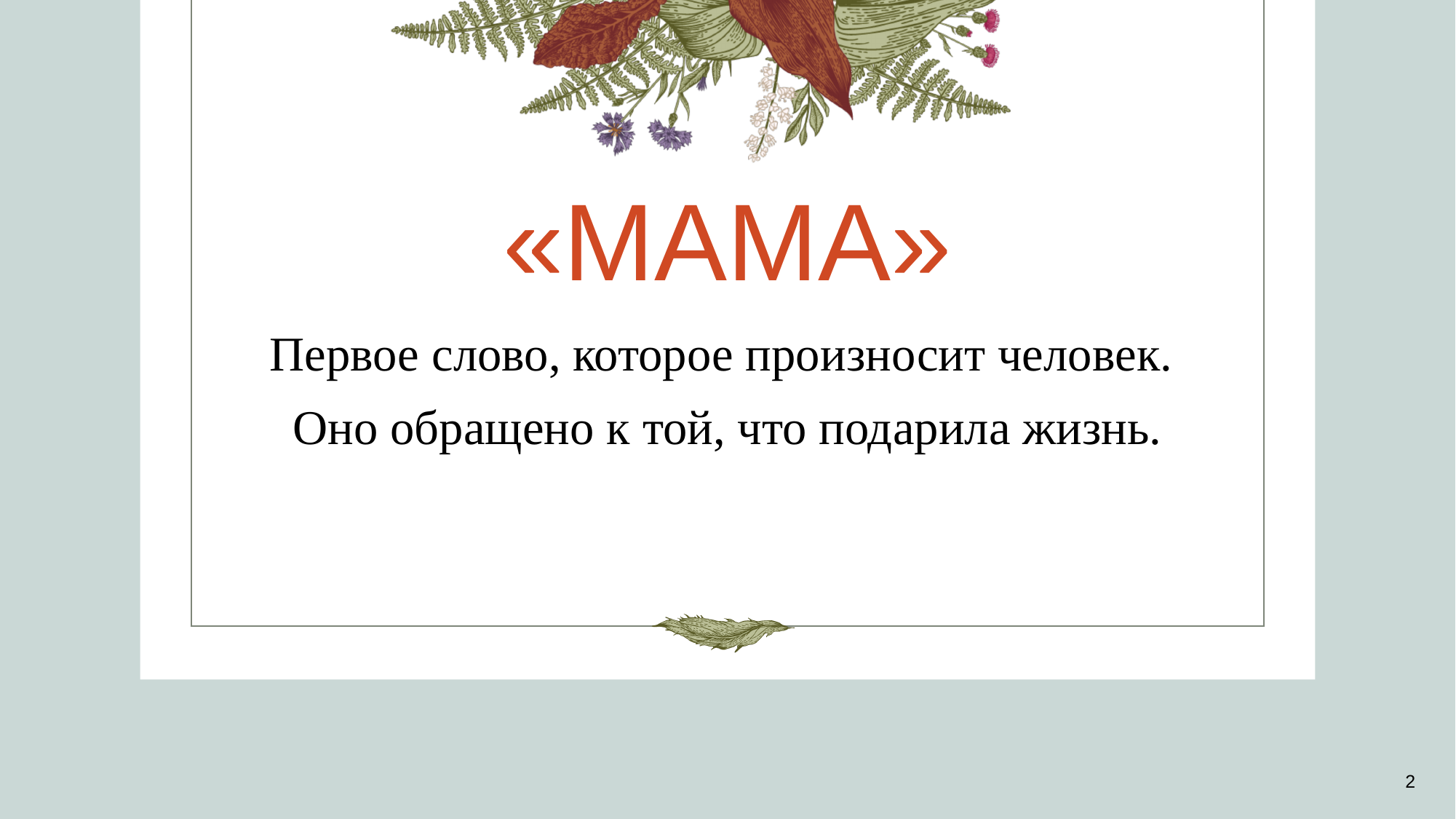

# «МАМА»
Первое слово, которое произносит человек.
Оно обращено к той, что подарила жизнь.
2